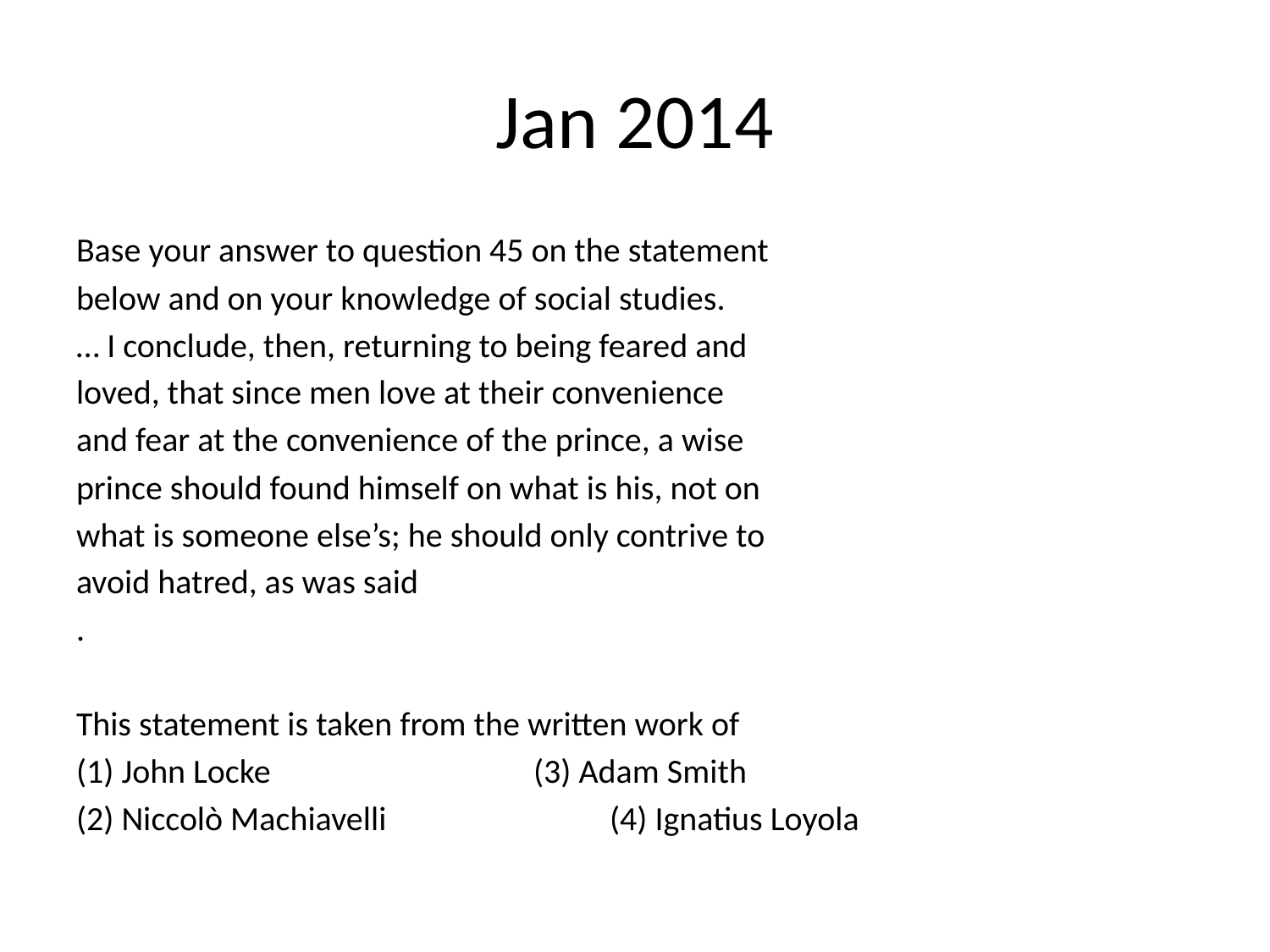

# Jan 2014
Base your answer to question 45 on the statement
below and on your knowledge of social studies.
… I conclude, then, returning to being feared and
loved, that since men love at their convenience
and fear at the convenience of the prince, a wise
prince should found himself on what is his, not on
what is someone else’s; he should only contrive to
avoid hatred, as was said
.

This statement is taken from the written work of
(1) John Locke 				(3) Adam Smith
(2) Niccolò Machiavelli 			(4) Ignatius Loyola